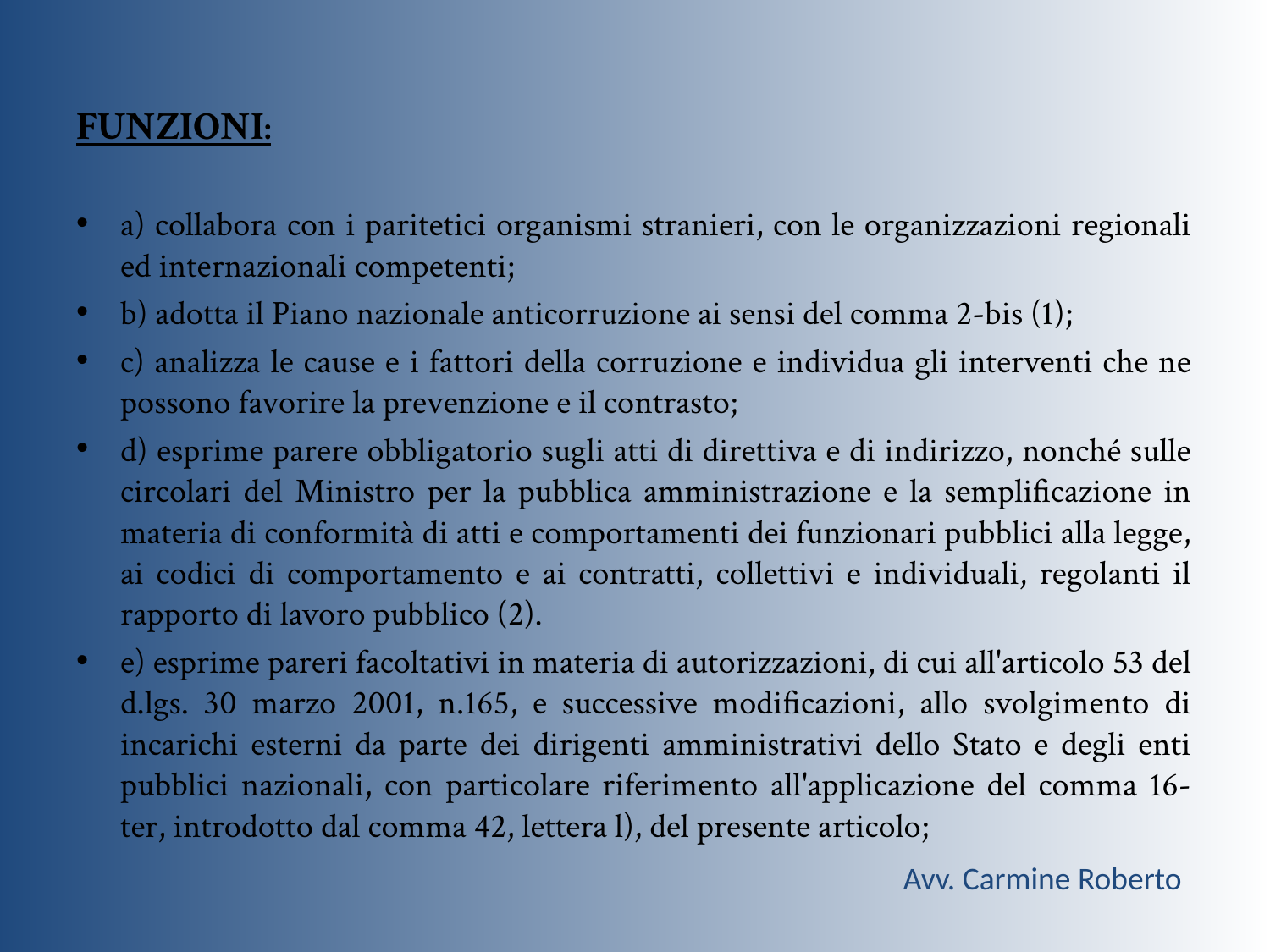

FUNZIONI:

a) collabora con i paritetici organismi stranieri, con le organizzazioni regionali ed internazionali competenti;
b) adotta il Piano nazionale anticorruzione ai sensi del comma 2-bis (1);
c) analizza le cause e i fattori della corruzione e individua gli interventi che ne possono favorire la prevenzione e il contrasto;
d) esprime parere obbligatorio sugli atti di direttiva e di indirizzo, nonché sulle circolari del Ministro per la pubblica amministrazione e la semplificazione in materia di conformità di atti e comportamenti dei funzionari pubblici alla legge, ai codici di comportamento e ai contratti, collettivi e individuali, regolanti il rapporto di lavoro pubblico (2).
e) esprime pareri facoltativi in materia di autorizzazioni, di cui all'articolo 53 del d.lgs. 30 marzo 2001, n.165, e successive modificazioni, allo svolgimento di incarichi esterni da parte dei dirigenti amministrativi dello Stato e degli enti pubblici nazionali, con particolare riferimento all'applicazione del comma 16-ter, introdotto dal comma 42, lettera l), del presente articolo;

Avv. Carmine Roberto